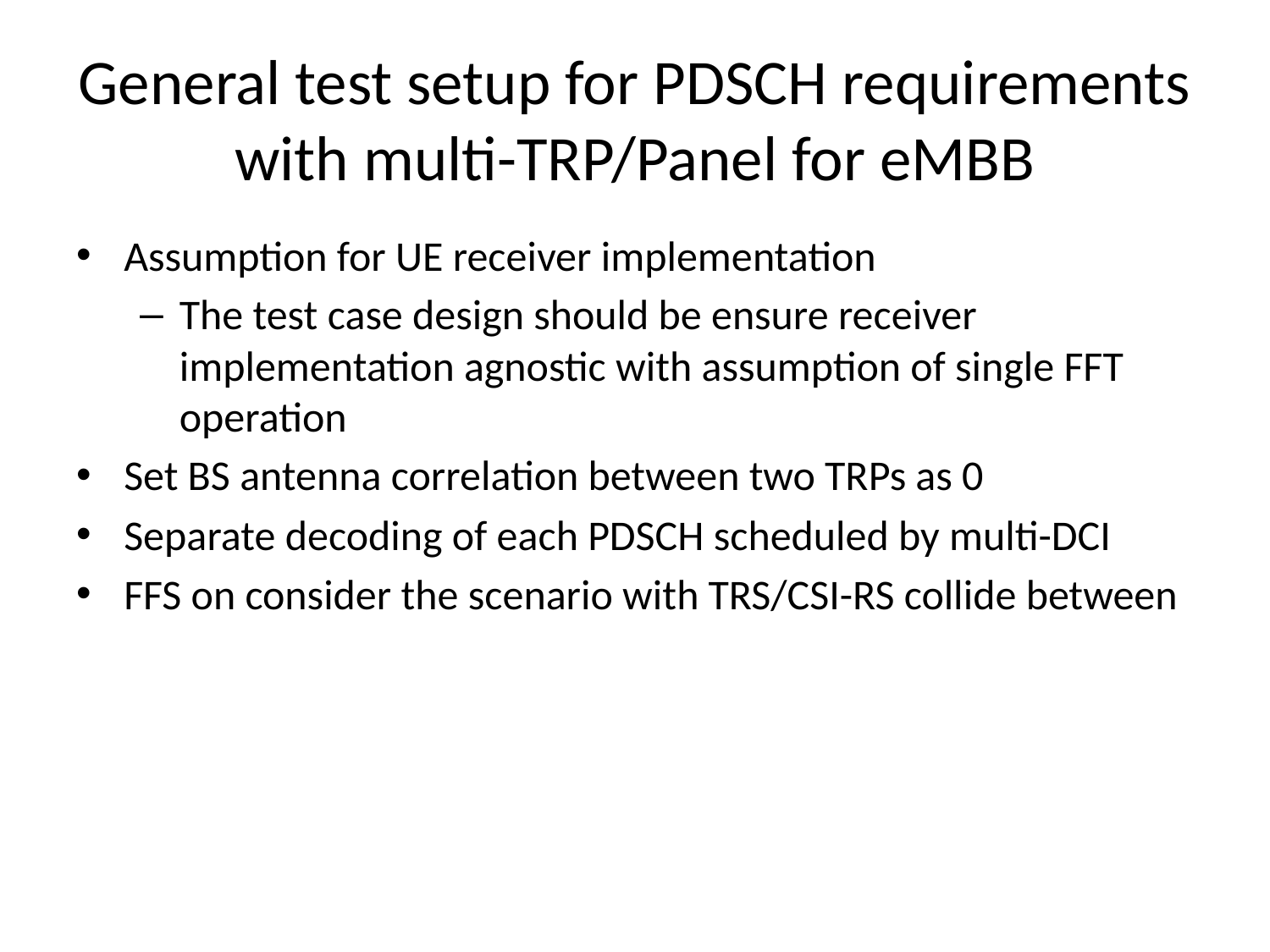

# General test setup for PDSCH requirements with multi-TRP/Panel for eMBB
Assumption for UE receiver implementation
The test case design should be ensure receiver implementation agnostic with assumption of single FFT operation
Set BS antenna correlation between two TRPs as 0
Separate decoding of each PDSCH scheduled by multi-DCI
FFS on consider the scenario with TRS/CSI-RS collide between